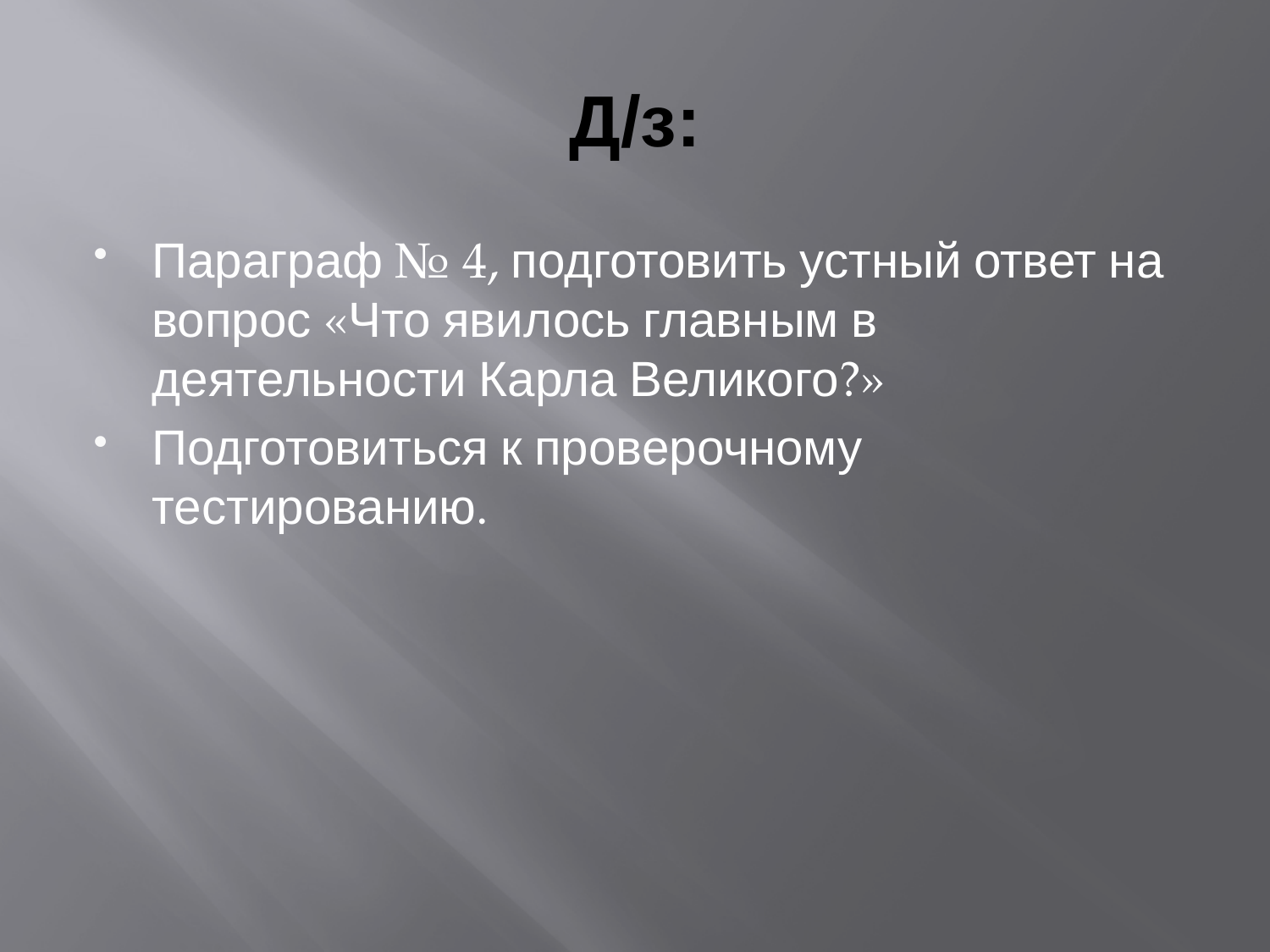

# Д/з:
Параграф № 4, подготовить устный ответ на вопрос «Что явилось главным в деятельности Карла Великого?»
Подготовиться к проверочному тестированию.